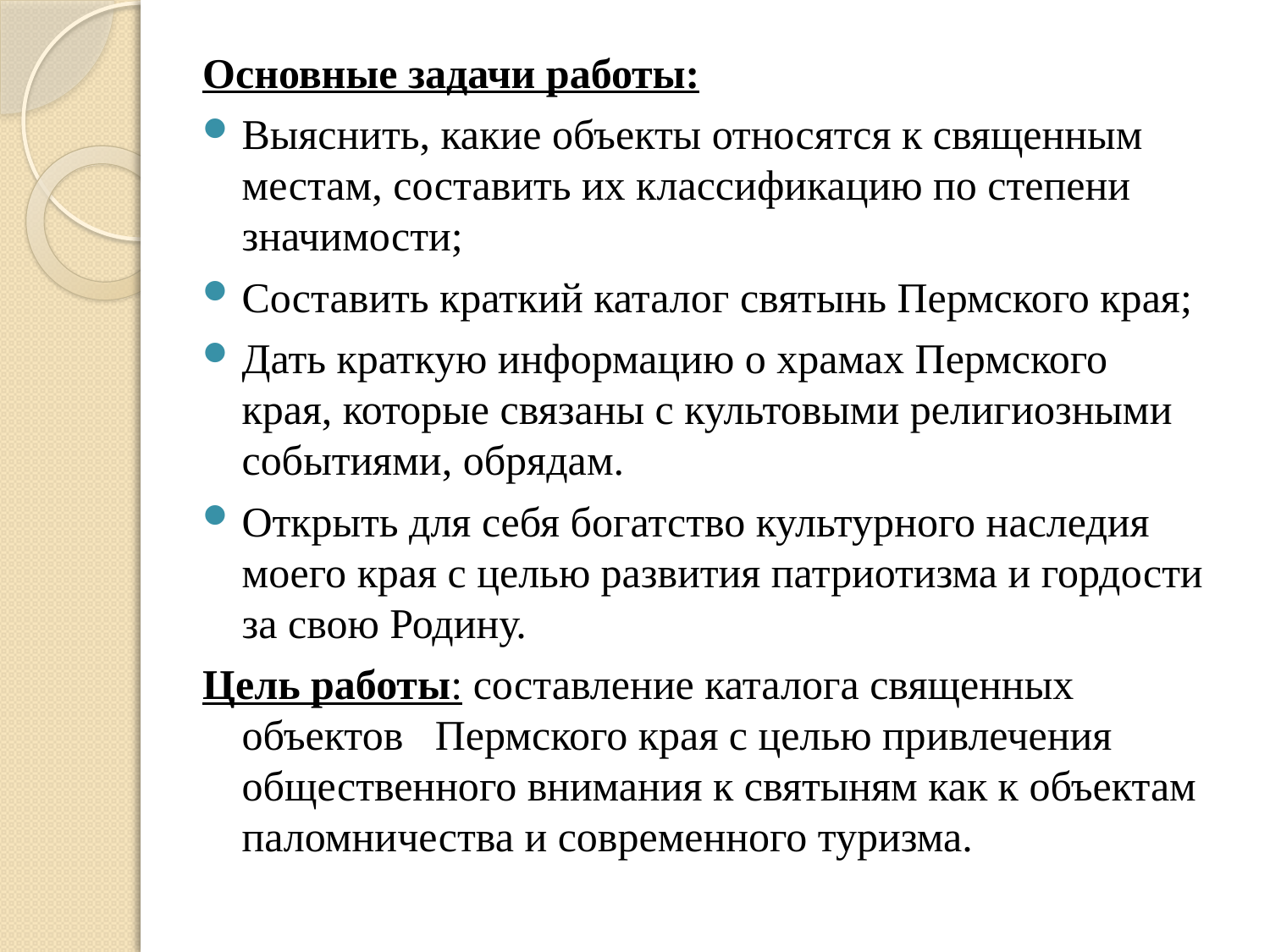

Основные задачи работы:
Выяснить, какие объекты относятся к священным местам, составить их классификацию по степени значимости;
Составить краткий каталог святынь Пермского края;
Дать краткую информацию о храмах Пермского края, которые связаны с культовыми религиозными событиями, обрядам.
Открыть для себя богатство культурного наследия моего края с целью развития патриотизма и гордости за свою Родину.
Цель работы: составление каталога священных объектов   Пермского края с целью привлечения общественного внимания к святыням как к объектам паломничества и современного туризма.